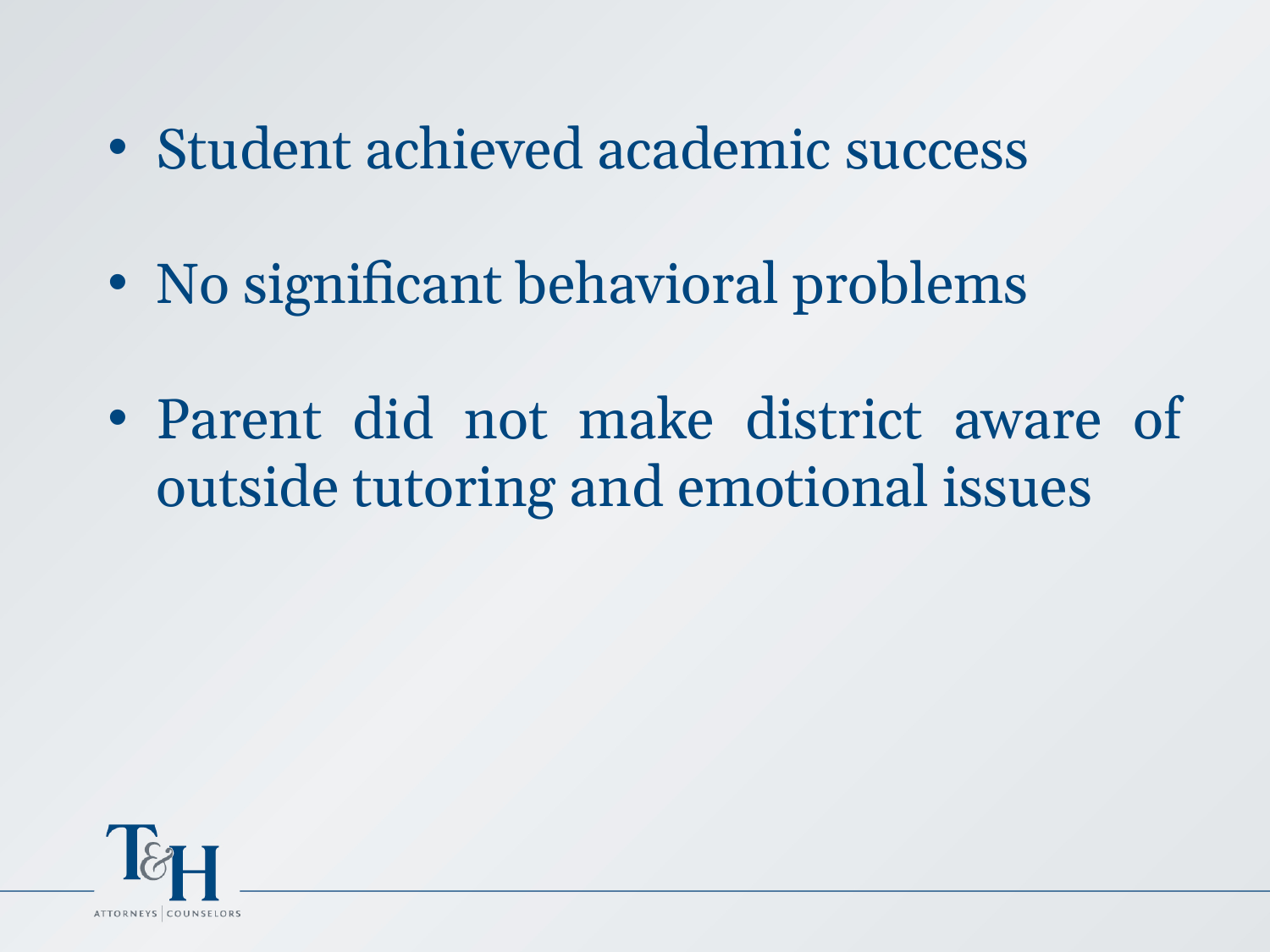

Student achieved academic success

No significant behavioral problems

Parent did not make district aware of outside tutoring and emotional issues